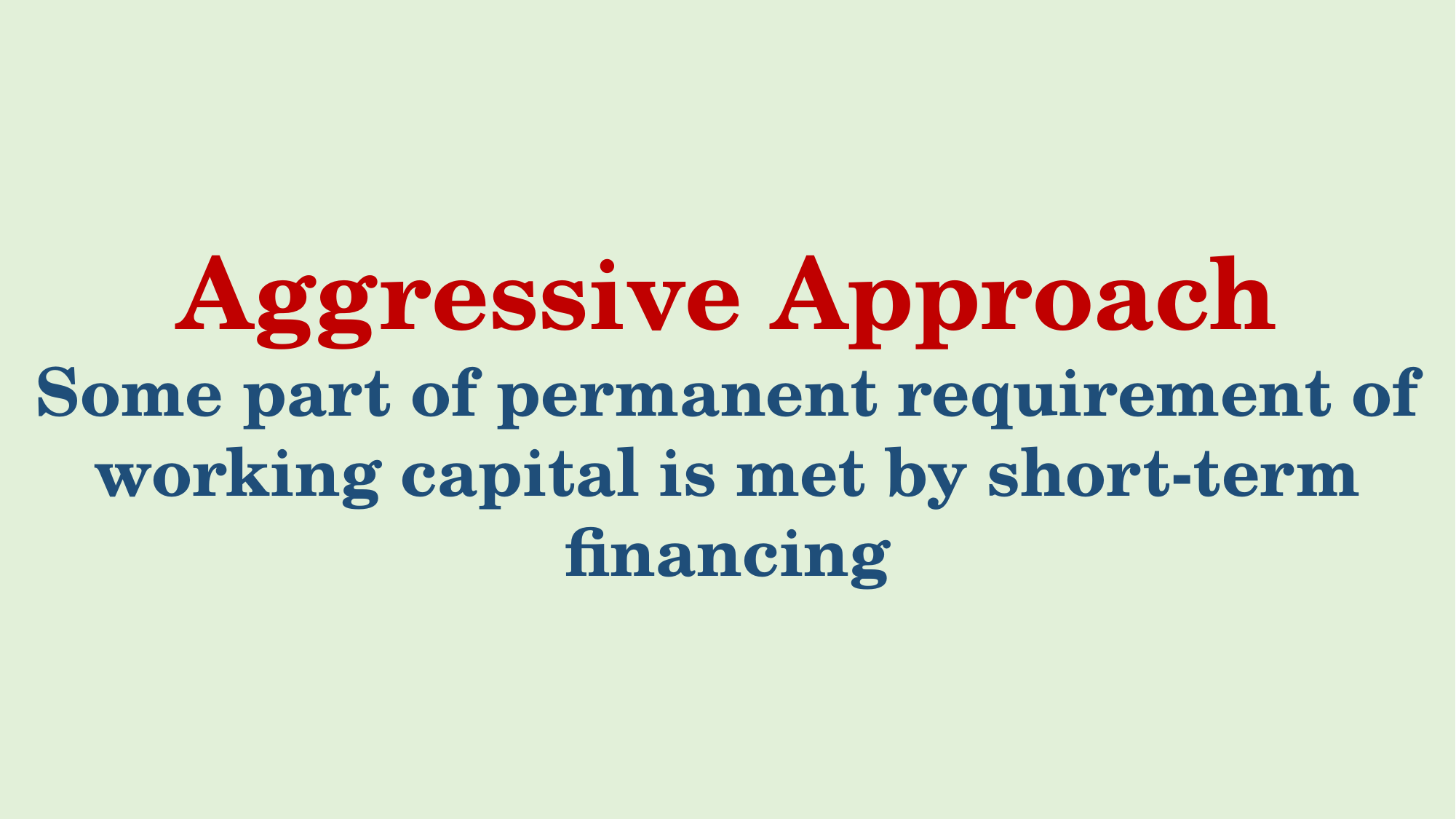

Aggressive Approach
Some part of permanent requirement of working capital is met by short-term financing